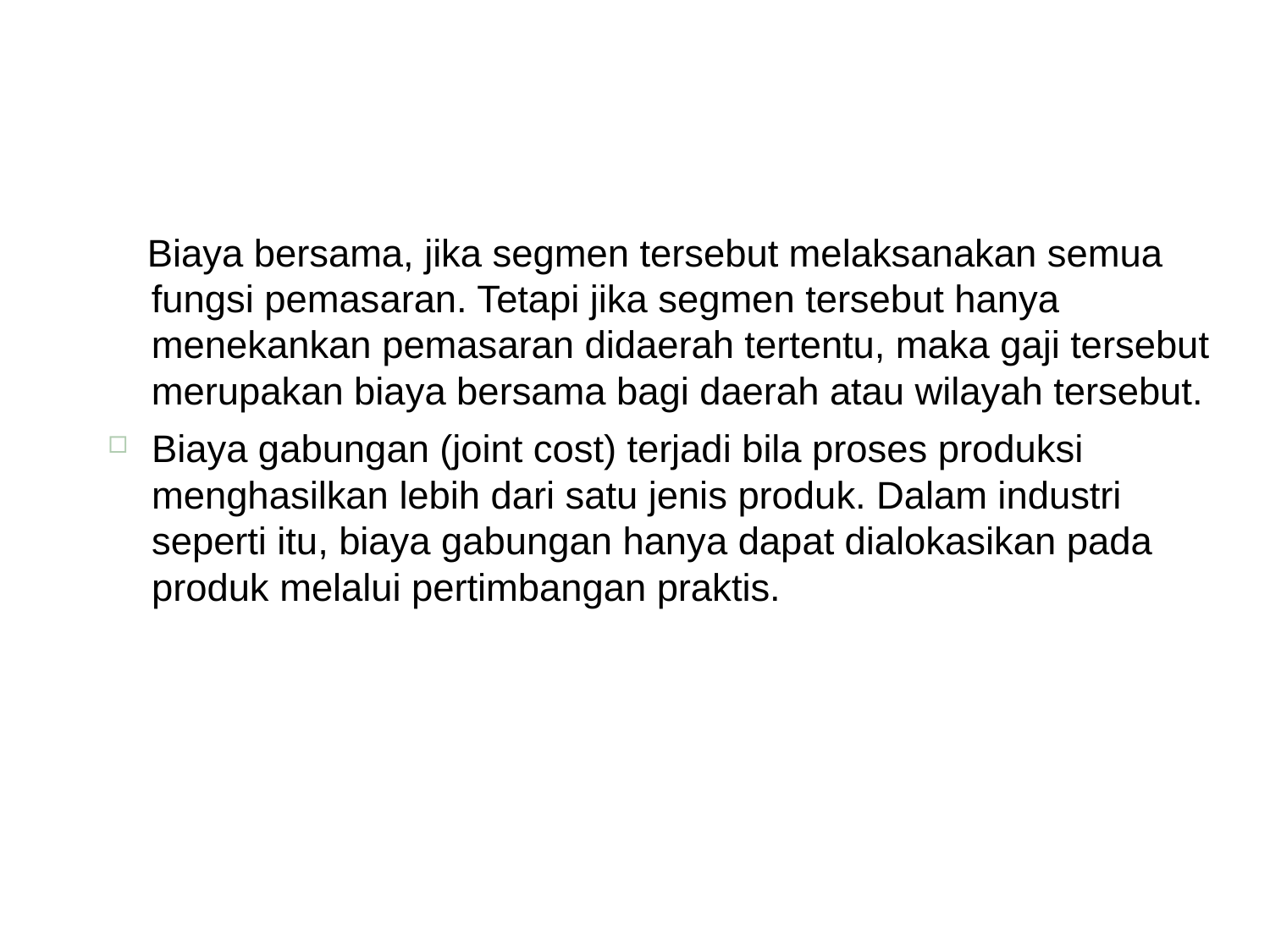

Biaya bersama, jika segmen tersebut melaksanakan semua fungsi pemasaran. Tetapi jika segmen tersebut hanya menekankan pemasaran didaerah tertentu, maka gaji tersebut merupakan biaya bersama bagi daerah atau wilayah tersebut.
Biaya gabungan (joint cost) terjadi bila proses produksi menghasilkan lebih dari satu jenis produk. Dalam industri seperti itu, biaya gabungan hanya dapat dialokasikan pada produk melalui pertimbangan praktis.